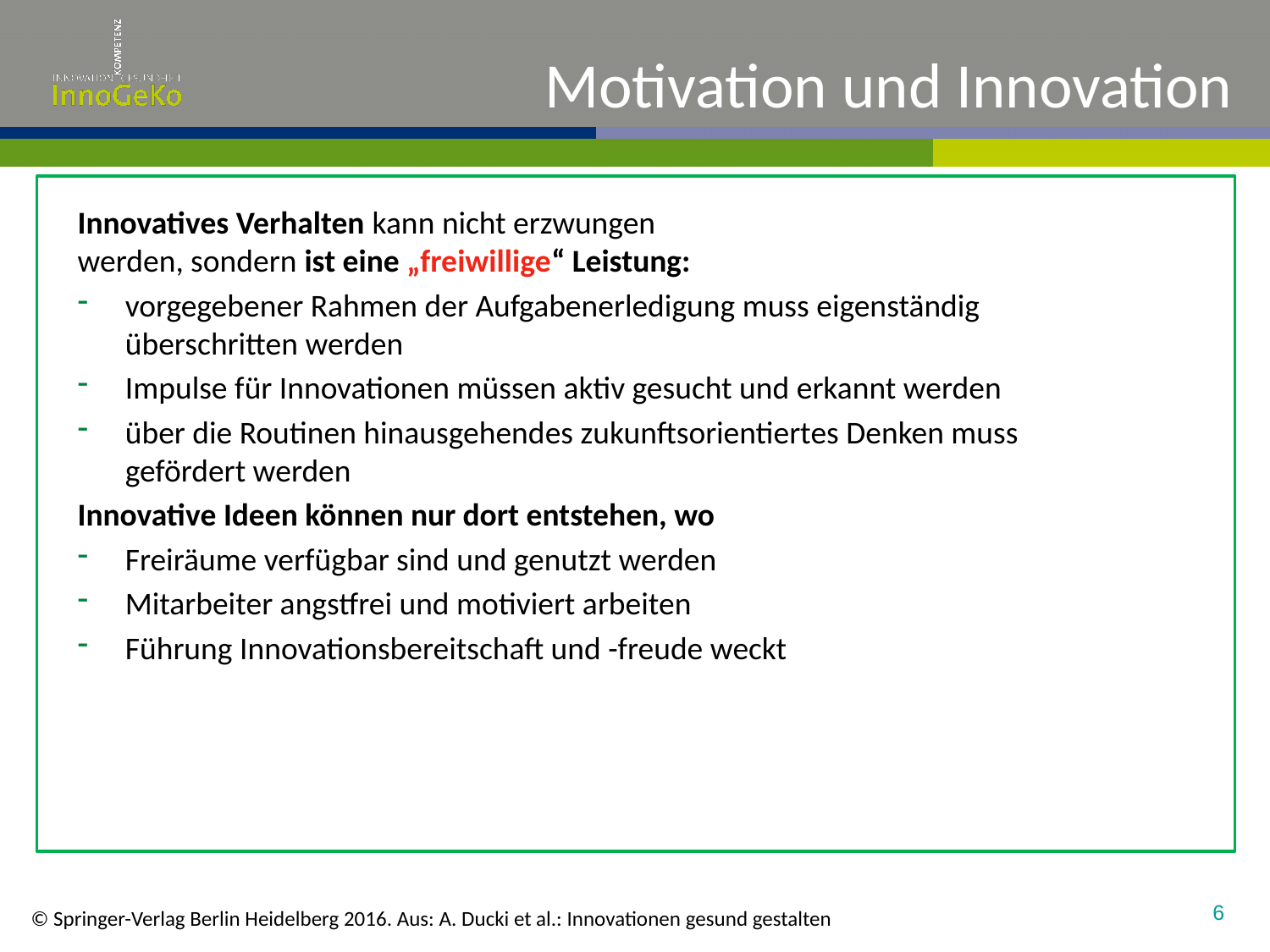

# Motivation und Innovation
Innovatives Verhalten kann nicht erzwungen
werden, sondern ist eine „freiwillige“ Leistung:
vorgegebener Rahmen der Aufgabenerledigung muss eigenständig   überschritten werden
Impulse für Innovationen müssen aktiv gesucht und erkannt werden
über die Routinen hinausgehendes zukunftsorientiertes Denken muss gefördert werden
Innovative Ideen können nur dort entstehen, wo
Freiräume verfügbar sind und genutzt werden
Mitarbeiter angstfrei und motiviert arbeiten
Führung Innovationsbereitschaft und -freude weckt
6
© Springer-Verlag Berlin Heidelberg 2016. Aus: A. Ducki et al.: Innovationen gesund gestalten